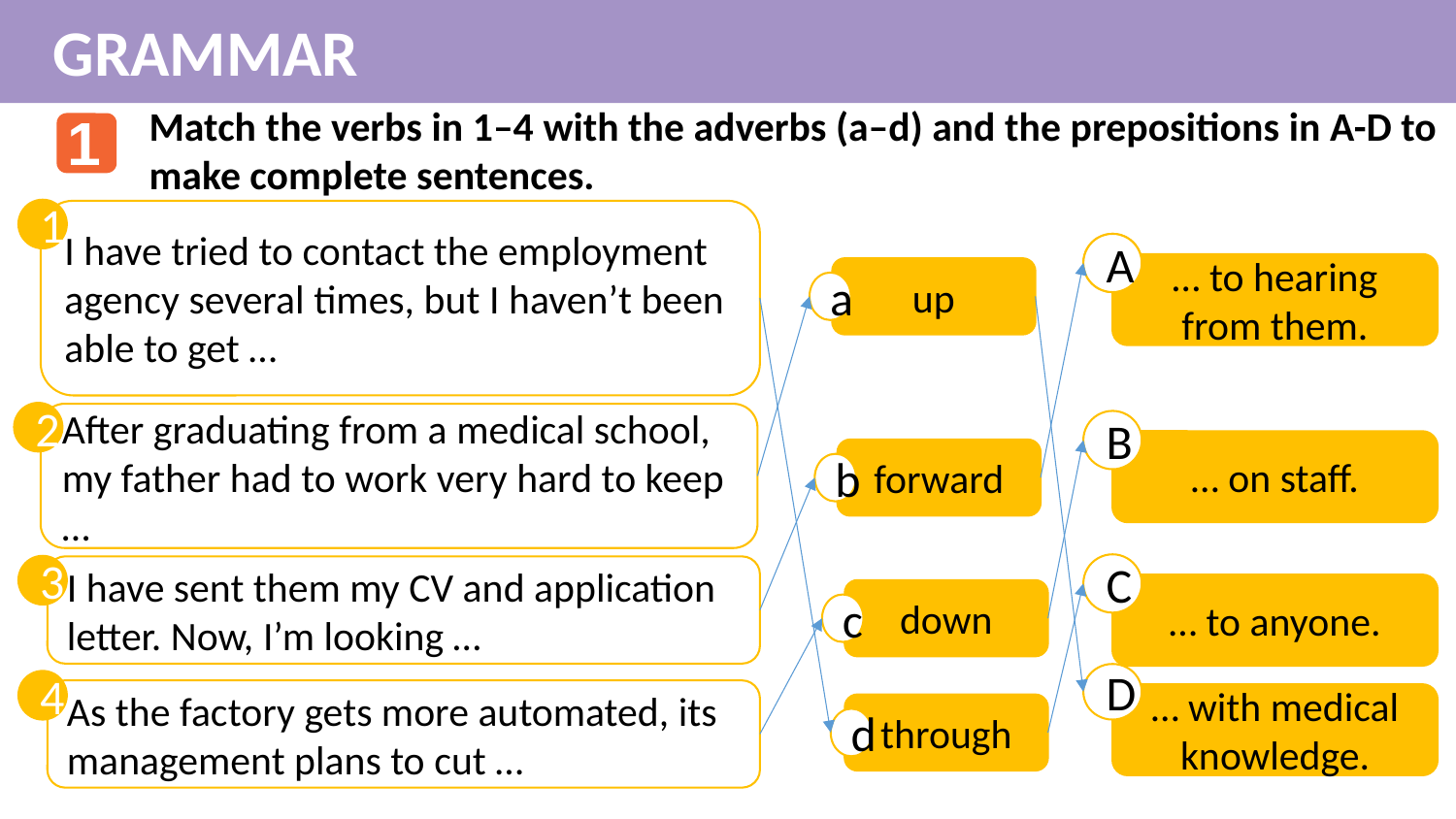

GRAMMAR
Match the verbs in 1–4 with the adverbs (a–d) and the prepositions in A-D to make complete sentences.
1

1
I have tried to contact the employment agency several times, but I haven’t been able to get …
A
A
… to hearing from them.
up
a

2
After graduating from a medical school, my father had to work very hard to keep …
B
… on staff.
forward
b
C
… to anyone.
3
I have sent them my CV and application letter. Now, I’m looking …
down
c
D
… with medical knowledge.
4
As the factory gets more automated, its management plans to cut …
through
d